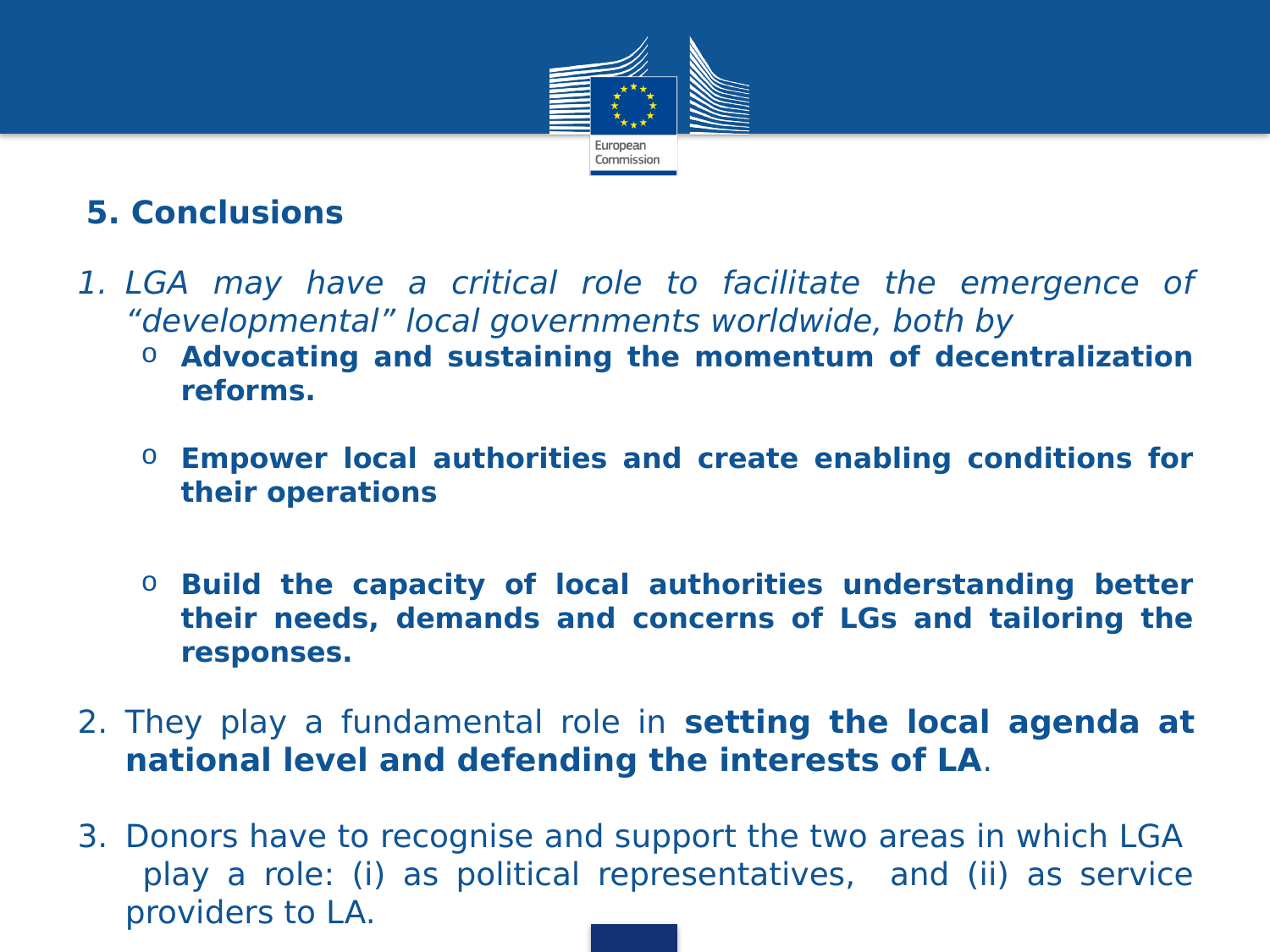

5. Conclusions

LGA may have a critical role to facilitate the emergence of “developmental” local governments worldwide, both by
Advocating and sustaining the momentum of decentralization reforms.

Empower local authorities and create enabling conditions for their operations

Build the capacity of local authorities understanding better their needs, demands and concerns of LGs and tailoring the responses.

They play a fundamental role in setting the local agenda at national level and defending the interests of LA.

Donors have to recognise and support the two areas in which LGA   play a role: (i) as political representatives,  and (ii) as service providers to LA.